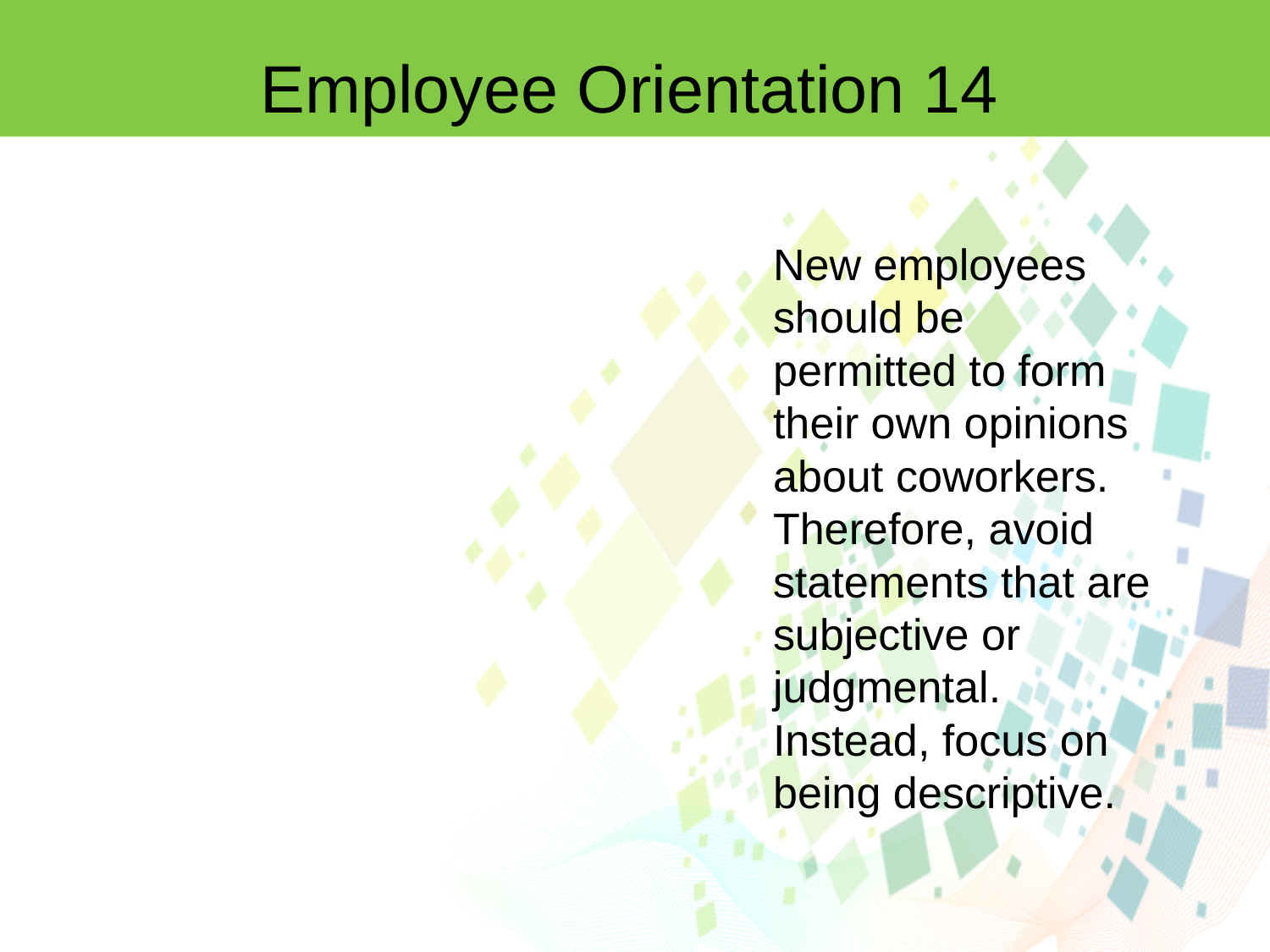

Employee Orientation 14
New employees should be permitted to form their own opinions about coworkers.
Therefore, avoid statements that are subjective or judgmental. Instead, focus on
being descriptive.